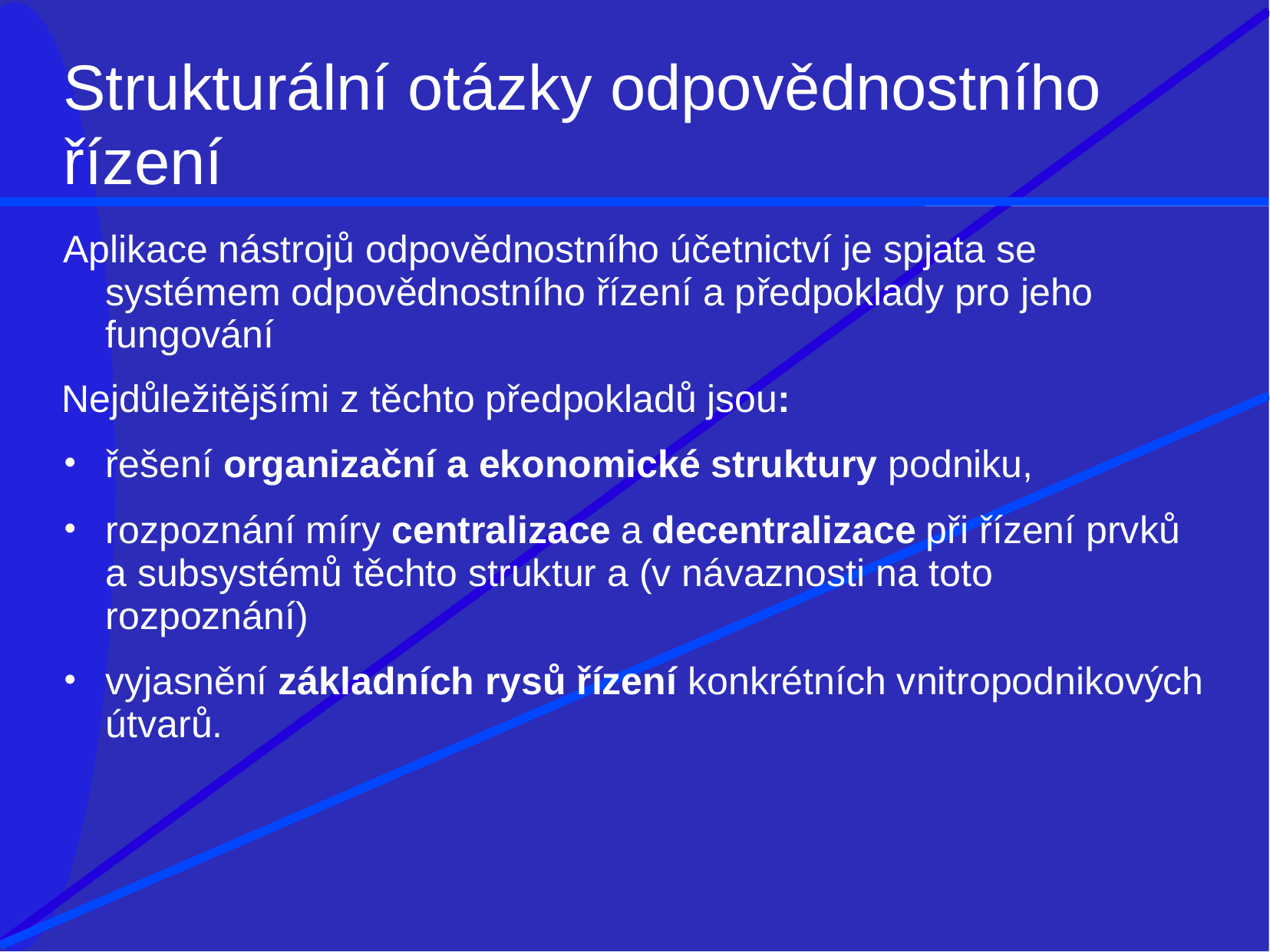

# Strukturální otázky odpovědnostního
řízení
Aplikace nástrojů odpovědnostního účetnictví je spjata se systémem odpovědnostního řízení a předpoklady pro jeho fungování
Nejdůležitějšími z těchto předpokladů jsou:
řešení organizační a ekonomické struktury podniku,
rozpoznání míry centralizace a decentralizace při řízení prvků a subsystémů těchto struktur a (v návaznosti na toto rozpoznání)
vyjasnění základních rysů řízení konkrétních vnitropodnikových útvarů.